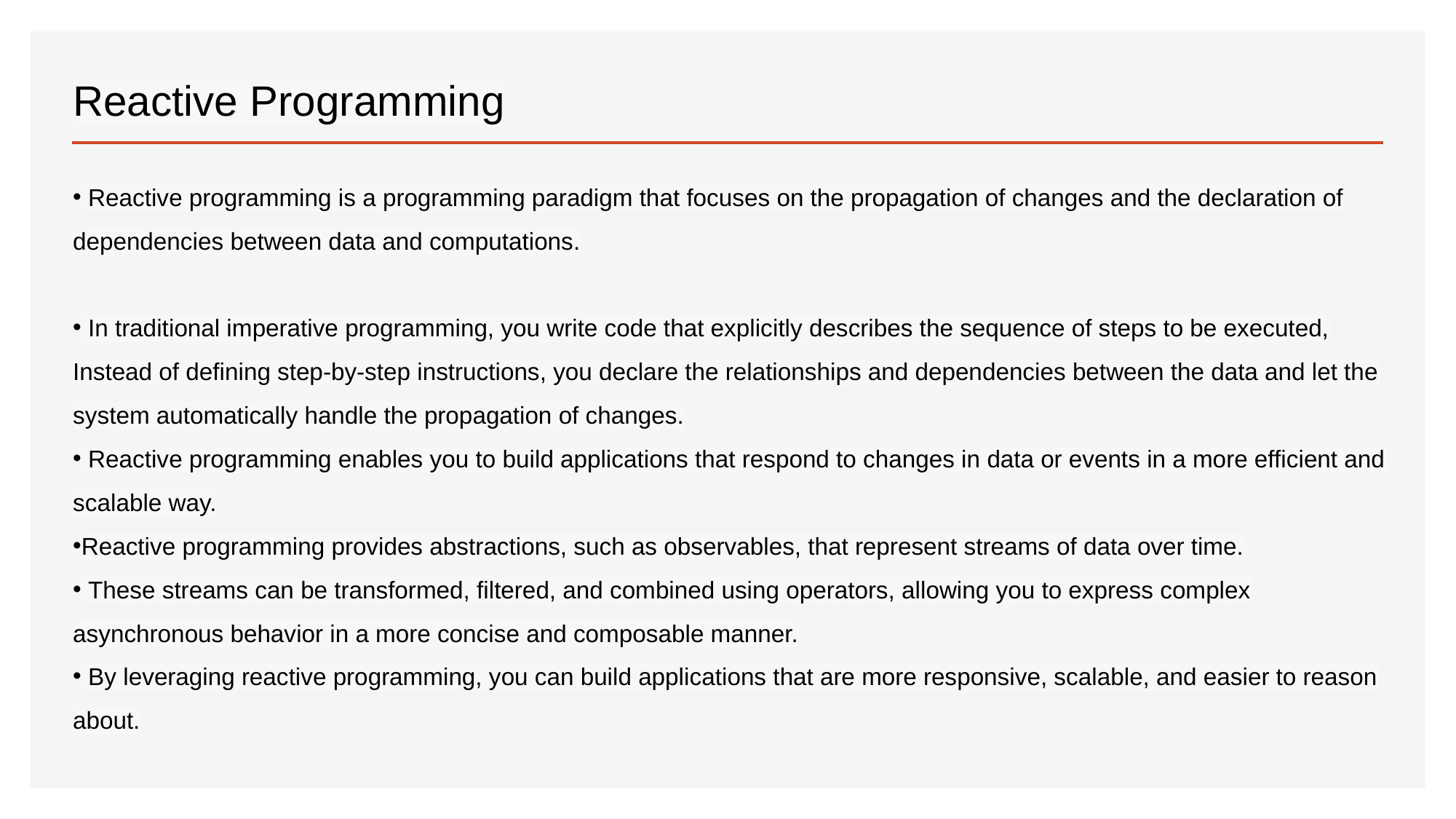

# Reactive Programming
 Reactive programming is a programming paradigm that focuses on the propagation of changes and the declaration of dependencies between data and computations.

 In traditional imperative programming, you write code that explicitly describes the sequence of steps to be executed, Instead of defining step-by-step instructions, you declare the relationships and dependencies between the data and let the system automatically handle the propagation of changes.
 Reactive programming enables you to build applications that respond to changes in data or events in a more efficient and scalable way.
Reactive programming provides abstractions, such as observables, that represent streams of data over time.
 These streams can be transformed, filtered, and combined using operators, allowing you to express complex asynchronous behavior in a more concise and composable manner.
 By leveraging reactive programming, you can build applications that are more responsive, scalable, and easier to reason about.